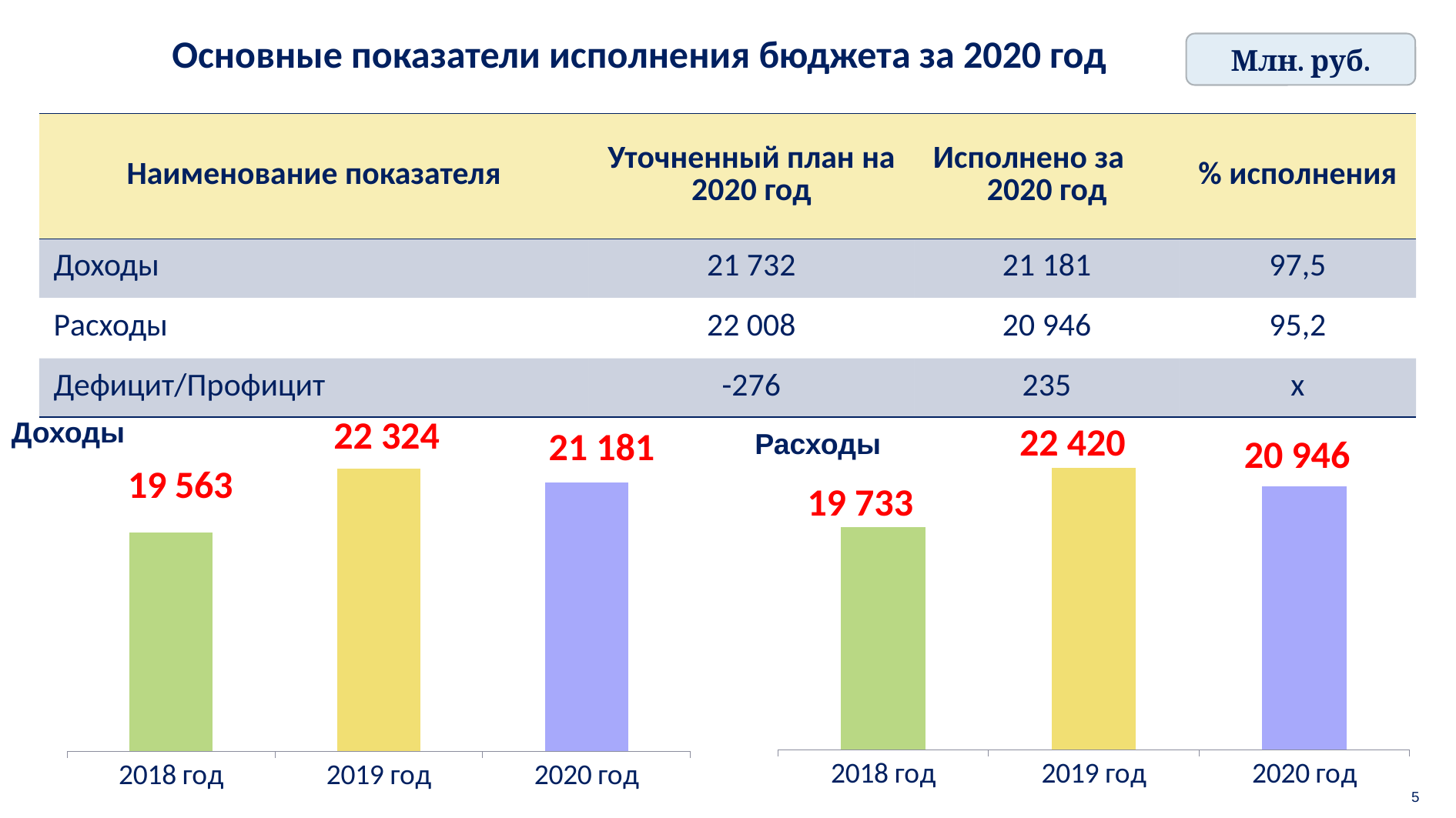

# Основные показатели исполнения бюджета за 2020 год
Млн. руб.
| Наименование показателя | Уточненный план на 2020 год | Исполнено за 2020 год | % исполнения |
| --- | --- | --- | --- |
| Доходы | 21 732 | 21 181 | 97,5 |
| Расходы | 22 008 | 20 946 | 95,2 |
| Дефицит/Профицит | -276 | 235 | х |
22 324
Доходы
22 420
21 181
Расходы
20 946

### Chart

| Category | Столбец1 |
|---|---|
| 2018 год | 17247.0 |
| 2019 год | 22324.0 |
| 2020 год | 21181.0 |

### Chart

| Category | Столбец1 |
|---|---|
| 2018 год | 17666.0 |
| 2019 год | 22420.0 |
| 2020 год | 20946.0 |
19 733
5